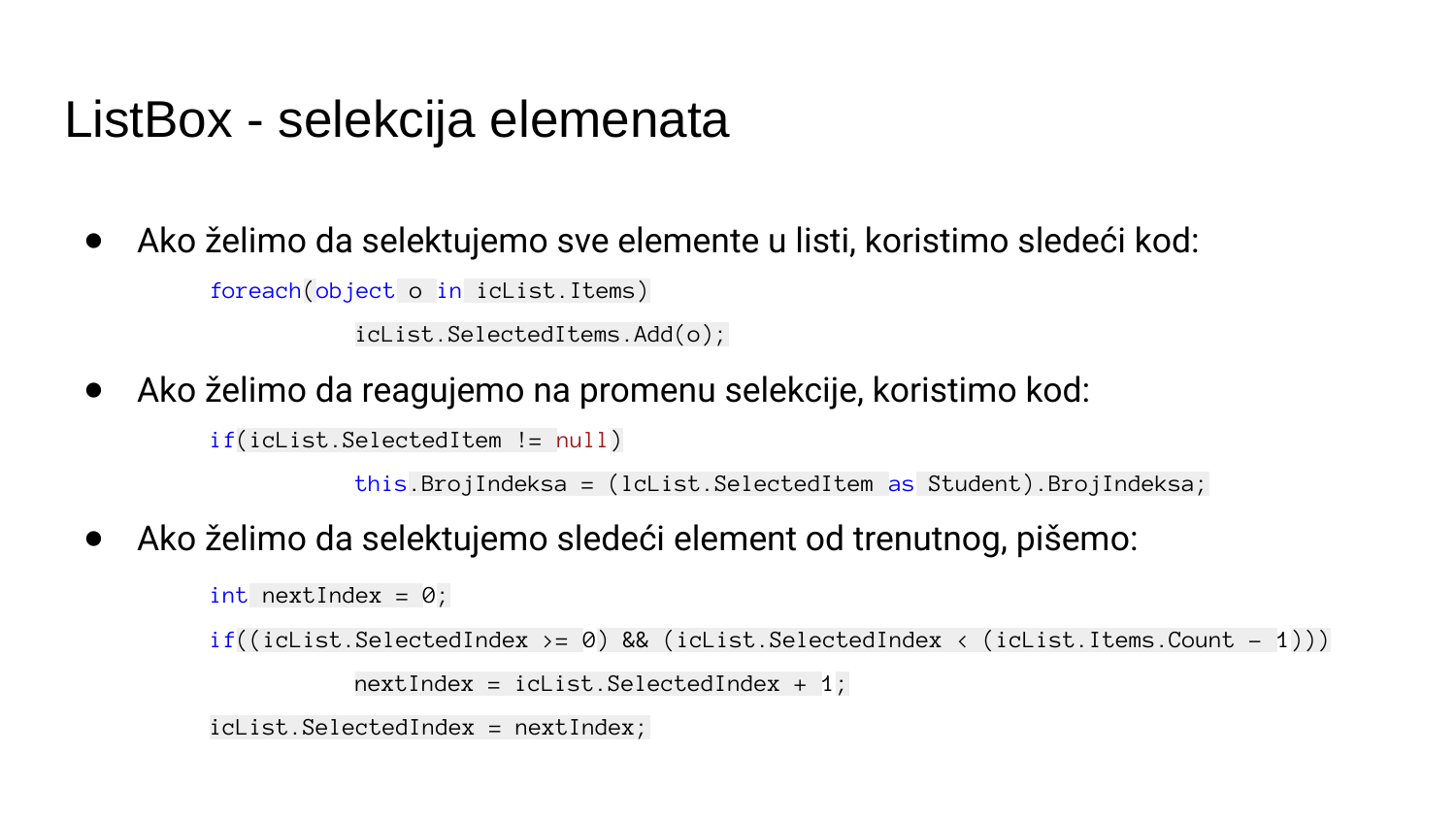

# ListBox - selekcija elemenata
Ako želimo da selektujemo sve elemente u listi, koristimo sledeći kod:
	foreach(object o in icList.Items)
		icList.SelectedItems.Add(o);
Ako želimo da reagujemo na promenu selekcije, koristimo kod:
	if(icList.SelectedItem != null)
		this.BrojIndeksa = (lcList.SelectedItem as Student).BrojIndeksa;
Ako želimo da selektujemo sledeći element od trenutnog, pišemo:
	int nextIndex = 0;
	if((icList.SelectedIndex >= 0) && (icList.SelectedIndex < (icList.Items.Count - 1)))
		nextIndex = icList.SelectedIndex + 1;
	icList.SelectedIndex = nextIndex;